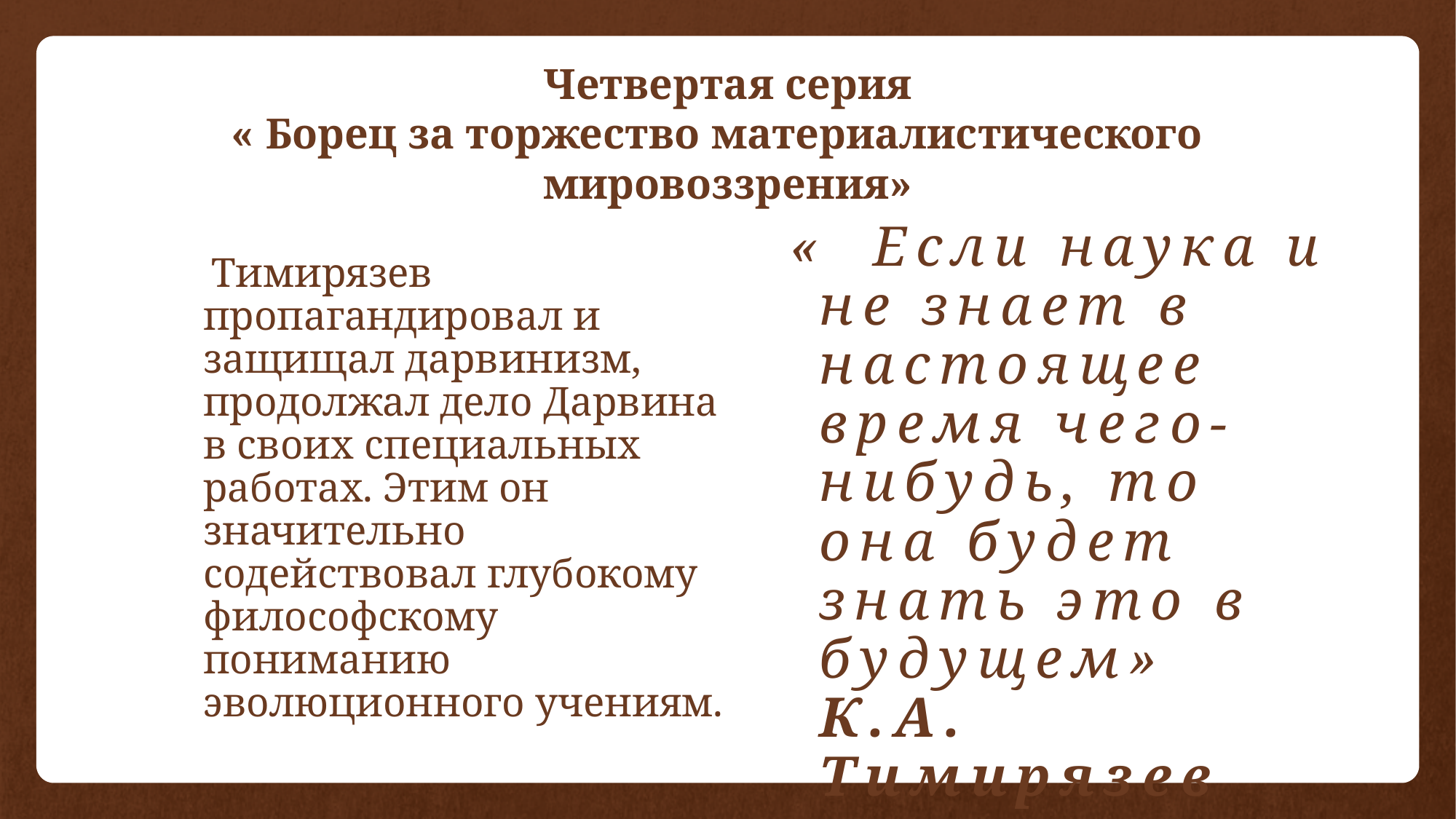

# Четвертая серия « Борец за торжество материалистического   мировоззрения»
«  Если наука и не знает в настоящее время чего-нибудь, то она будет знать это в будущем»  К.А. Тимирязев
    Тимирязев  пропагандировал и защищал дарвинизм,  продолжал дело Дарвина в своих специальных работах. Этим он значительно содействовал глубокому философскому пониманию эволюционного учениям.